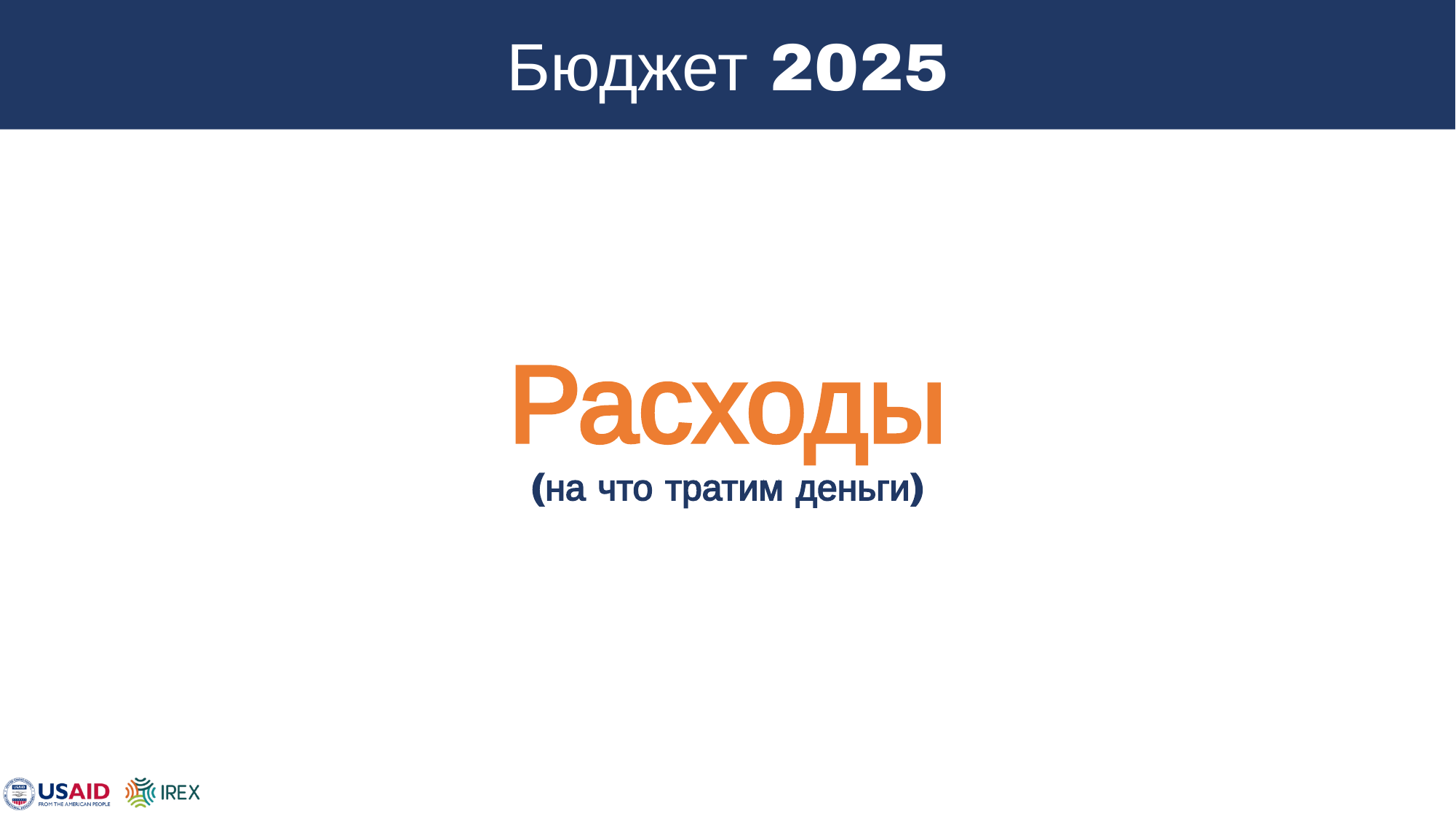

# Бюджет 2025
Расходы
(на что тратим деньги)